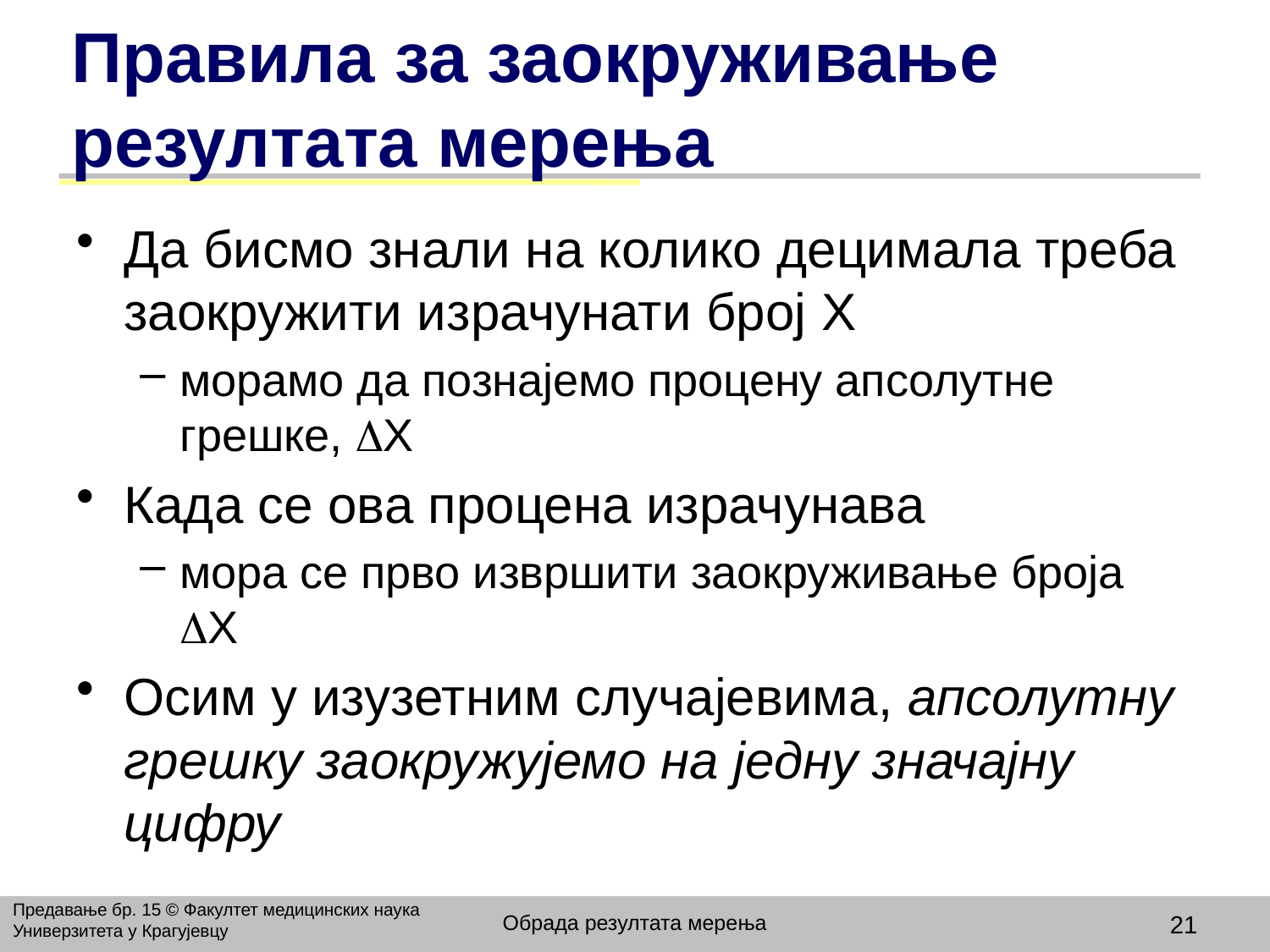

# Правила за заокруживање резултата мерења
Да бисмо знали на колико децимала треба заокружити израчунати број X
морамо да познајемо процену апсолутне грешке, ΔX
Када се ова процена израчунава
мора се прво извршити заокруживање броја ΔX
Осим у изузетним случајевима, апсолутну грешку заокружујемо на једну значајну цифру
Предавање бр. 15 © Факултет медицинских наука Универзитета у Крагујевцу
Обрада резултата мерења
21